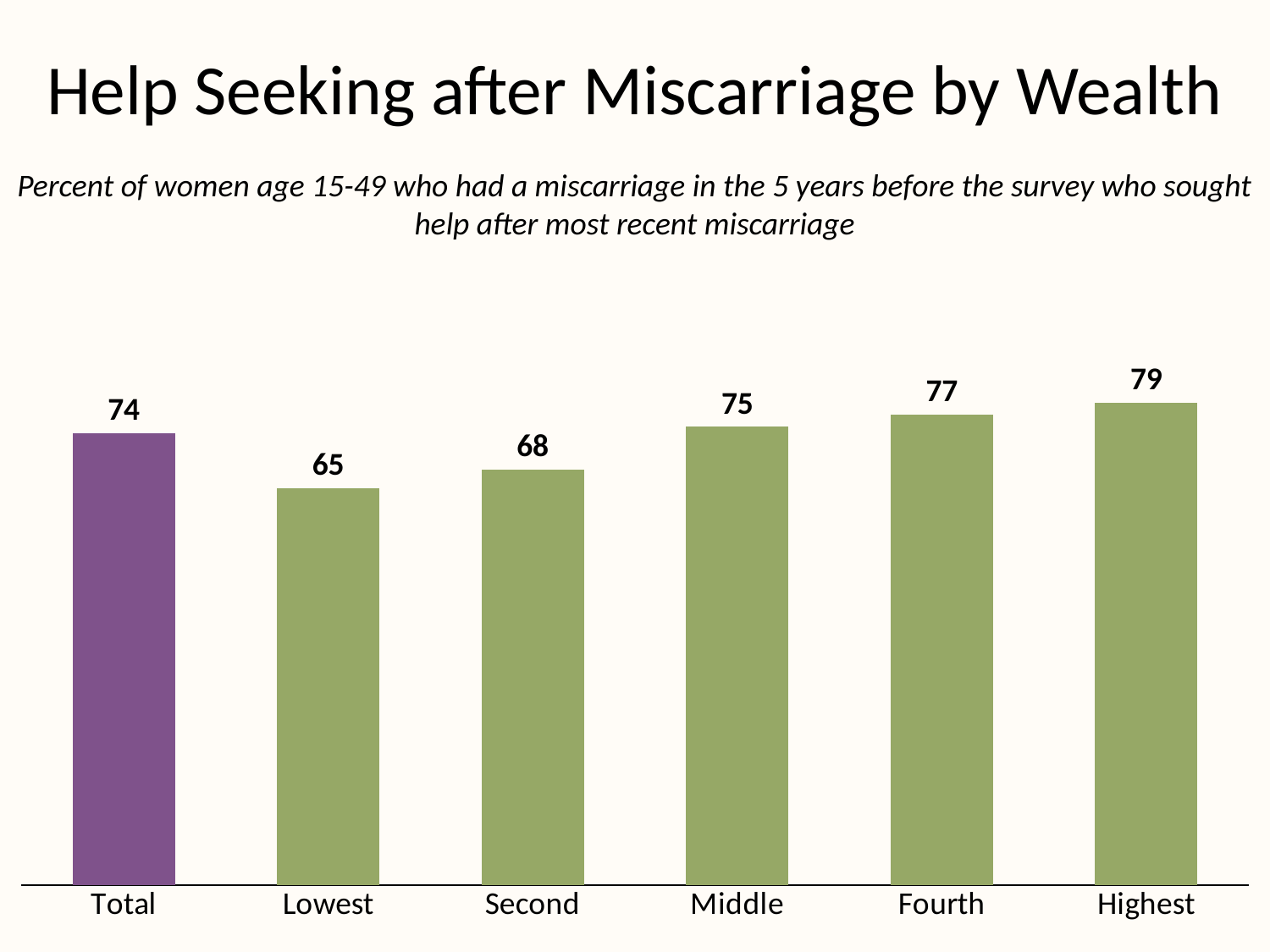

# Help Seeking after Miscarriage by Wealth
Percent of women age 15-49 who had a miscarriage in the 5 years before the survey who sought help after most recent miscarriage

### Chart

| Category | Mother |
|---|---|
| Total | 74.0 |
| Lowest | 65.0 |
| Second | 68.0 |
| Middle | 75.0 |
| Fourth | 77.0 |
| Highest | 79.0 |